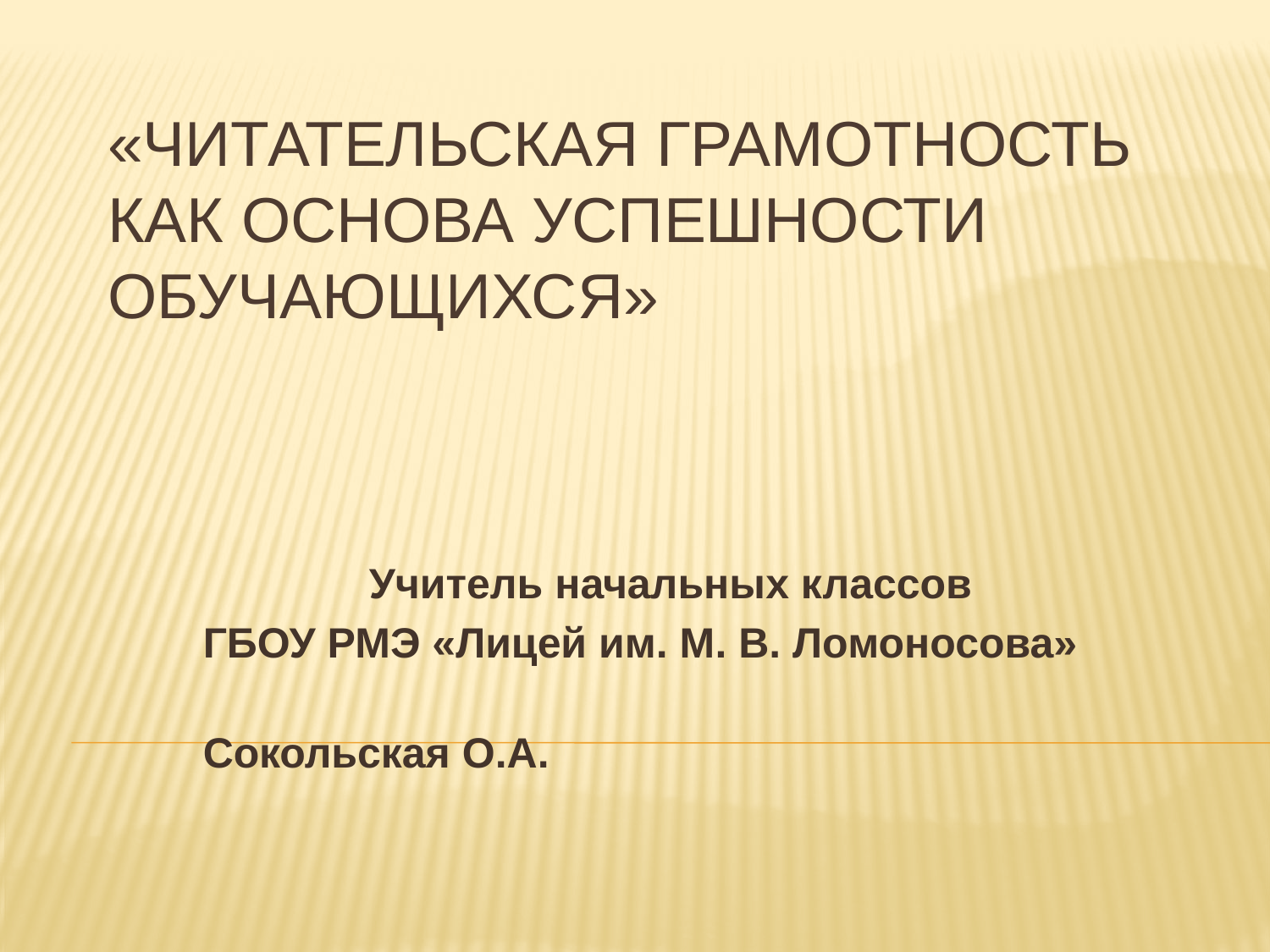

# «Читательская грамотность как основа успешности обучающихся»
              Учитель начальных классов
ГБОУ РМЭ «Лицей им. М. В. Ломоносова»
Сокольская О.А.